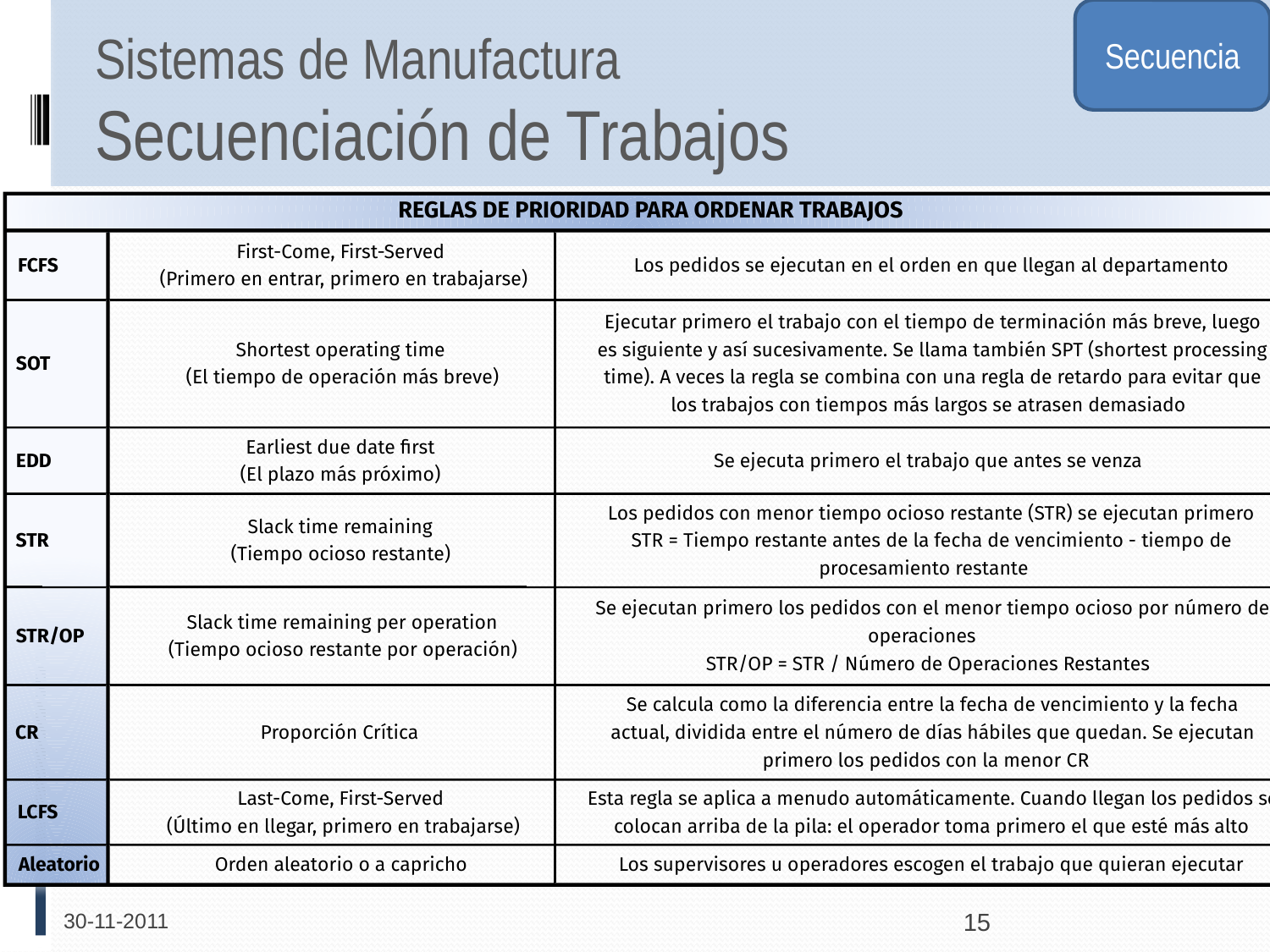

Secuencia
# Sistemas de Manufactura Secuenciación de Trabajos

REGLAS DE PRIORIDAD PARA ORDENAR TRABAJOS

First-Come, First-Served
FCFS
Los pedidos se ejecutan en el orden en que llegan al departamento
(Primero en entrar, primero en trabajarse)

Ejecutar primero el trabajo con el tiempo de terminación más breve, luego
Shortest operating time
es siguiente y así sucesivamente. Se llama también SPT (shortest processing
SOT
(El tiempo de operación más breve)
time). A veces la regla se combina con una regla de retardo para evitar que
los trabajos con tiempos más largos se atrasen demasiado

Earliest due date first
EDD
Se ejecuta primero el trabajo que antes se venza
(El plazo más próximo)

Los pedidos con menor tiempo ocioso restante (STR) se ejecutan primero
Slack time remaining
STR
STR = Tiempo restante antes de la fecha de vencimiento - tiempo de
(Tiempo ocioso restante)
procesamiento restante

Se ejecutan primero los pedidos con el menor tiempo ocioso por número de
Slack time remaining per operation
STR/OP
operaciones
(Tiempo ocioso restante por operación)
STR/OP = STR / Número de Operaciones Restantes

Se calcula como la diferencia entre la fecha de vencimiento y la fecha
CR
Proporción Crítica
actual, dividida entre el número de días hábiles que quedan. Se ejecutan
primero los pedidos con la menor CR

Last-Come, First-Served
Esta regla se aplica a menudo automáticamente. Cuando llegan los pedidos se
LCFS
(Último en llegar, primero en trabajarse)
colocan arriba de la pila: el operador toma primero el que esté más alto

Aleatorio
Orden aleatorio o a capricho
Los supervisores u operadores escogen el trabajo que quieran ejecutar

30-11-2011
15